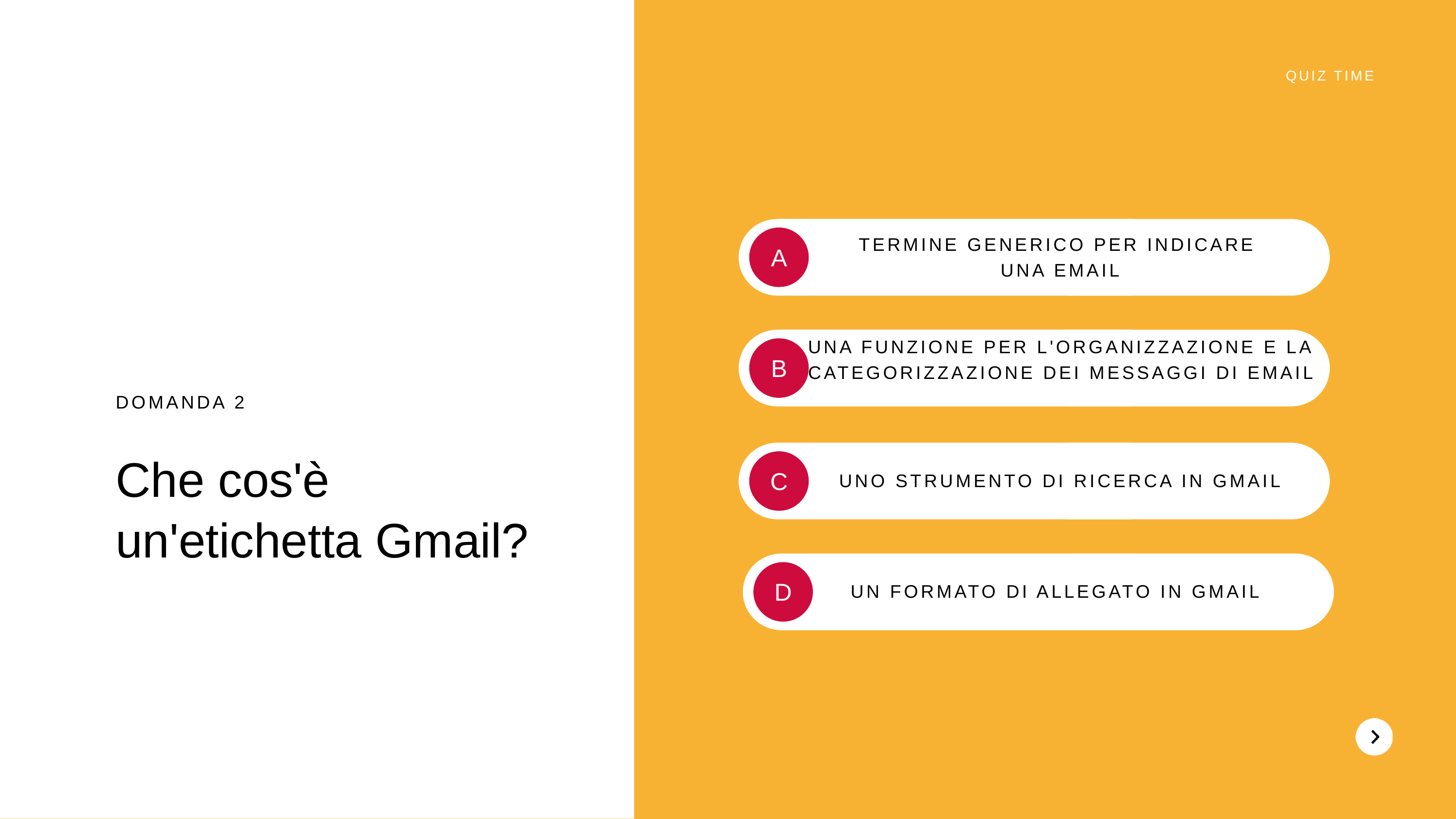

QUIZ TIME

TERMINE GENERICO PER INDICARE
UNA EMAIL
A

UNA FUNZIONE PER L'ORGANIZZAZIONE E LA CATEGORIZZAZIONE DEI MESSAGGI DI EMAIL

B
DOMANDA 2
Che cos'è un'etichetta Gmail?

C
UNO STRUMENTO DI RICERCA IN GMAIL

D
UN FORMATO DI ALLEGATO IN GMAIL